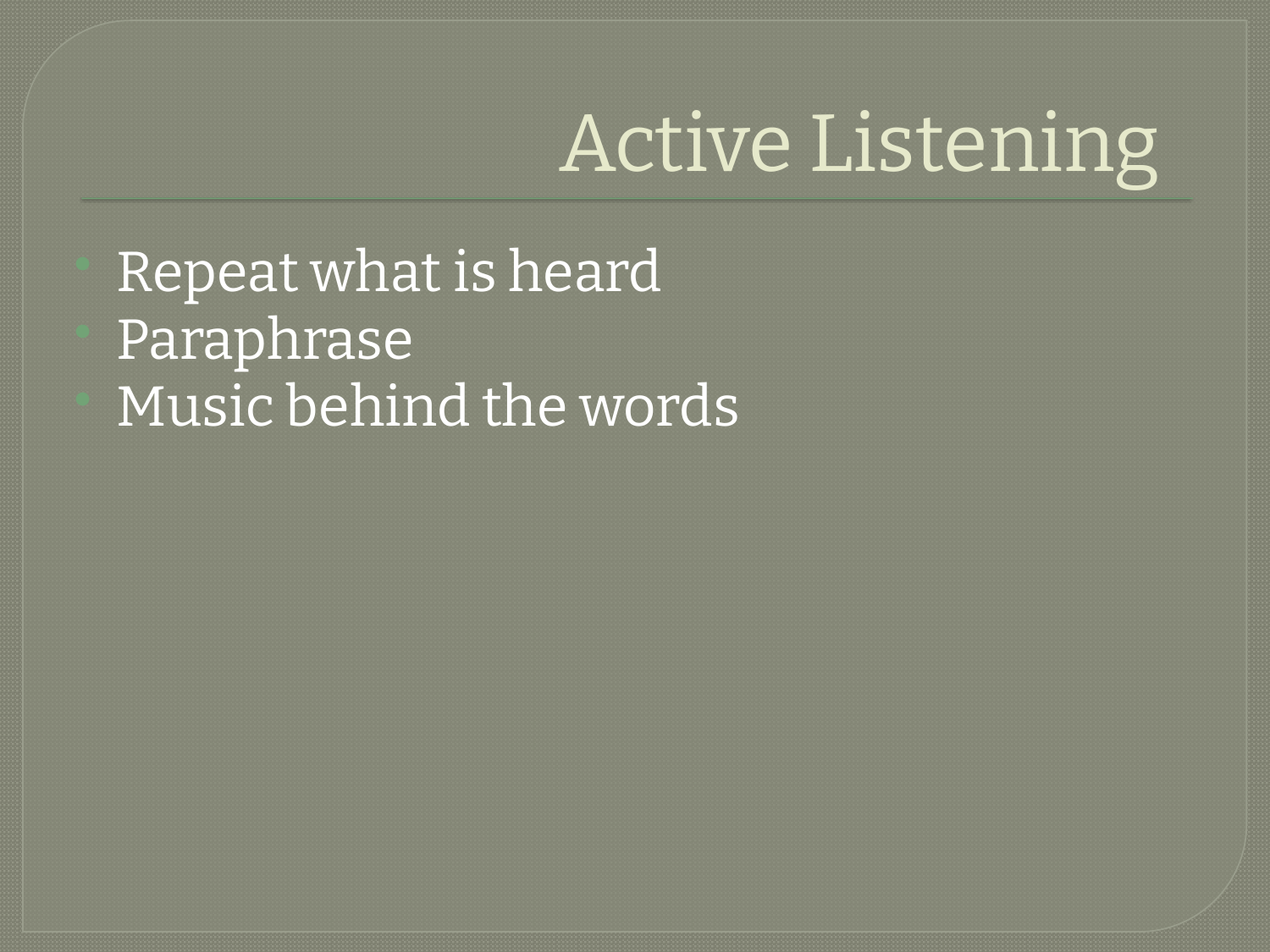

# Active Listening
Repeat what is heard
Paraphrase
Music behind the words